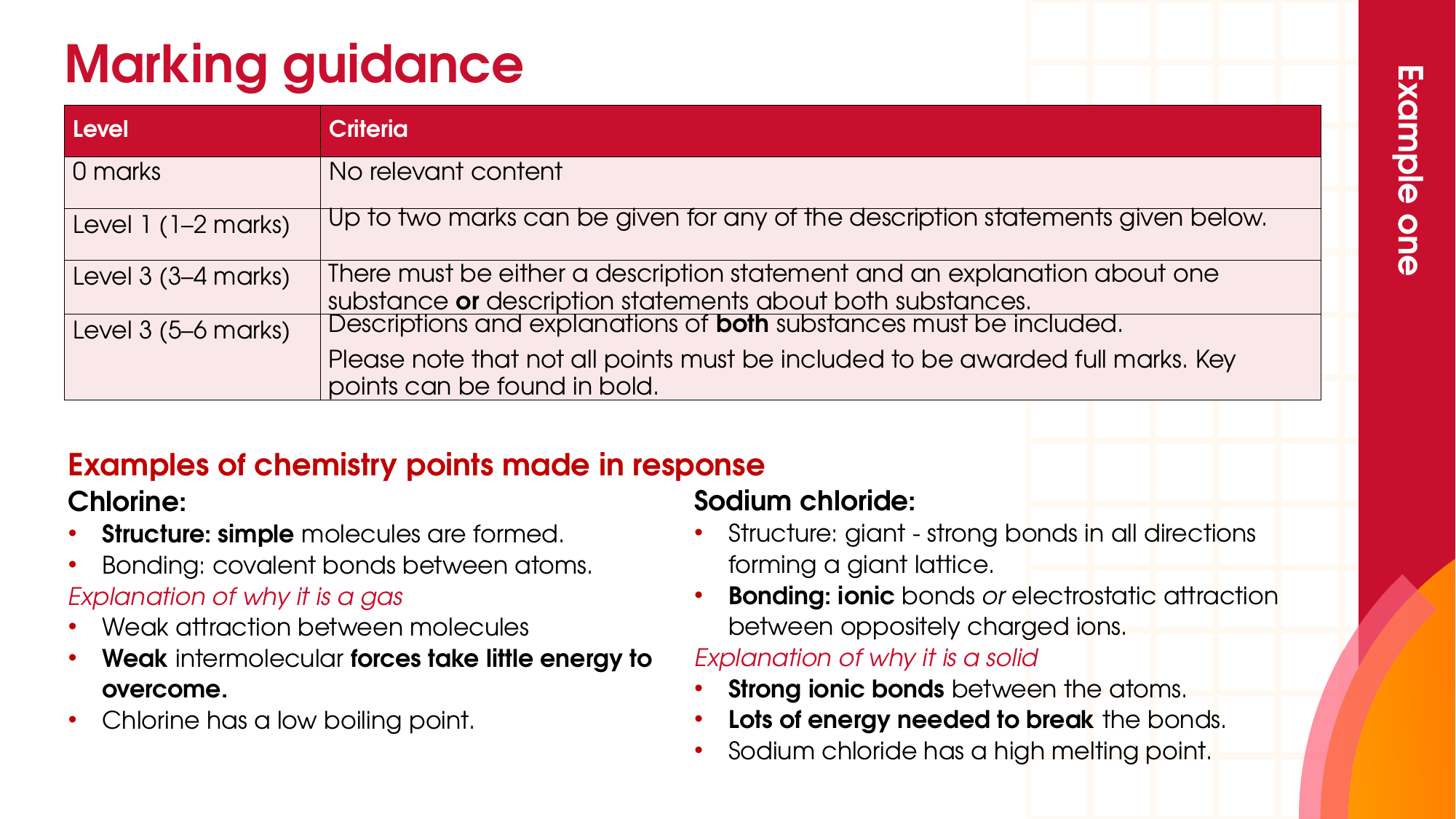

# Marking guidance
Example one
| Level | Criteria |
| --- | --- |
| 0 marks | No relevant content |
| Level 1 (1–2 marks) | Up to two marks can be given for any of the description statements given below. |
| Level 3 (3–4 marks) | There must be either a description statement and an explanation about one substance or description statements about both substances. |
| Level 3 (5–6 marks) | Descriptions and explanations of both substances must be included. Please note that not all points must be included to be awarded full marks. Key points can be found in bold. |

Examples of chemistry points made in response
Chlorine:
Structure: simple molecules are formed.
Bonding: covalent bonds between atoms.
Explanation of why it is a gas
Weak attraction between molecules
Weak intermolecular forces take little energy to
     overcome.
Chlorine has a low boiling point.

Sodium chloride:
Structure: giant - strong bonds in all directions forming a giant lattice.
Bonding: ionic bonds or electrostatic attraction between oppositely charged ions.
Explanation of why it is a solid
Strong ionic bonds between the atoms.
Lots of energy needed to break the bonds.
Sodium chloride has a high melting point.